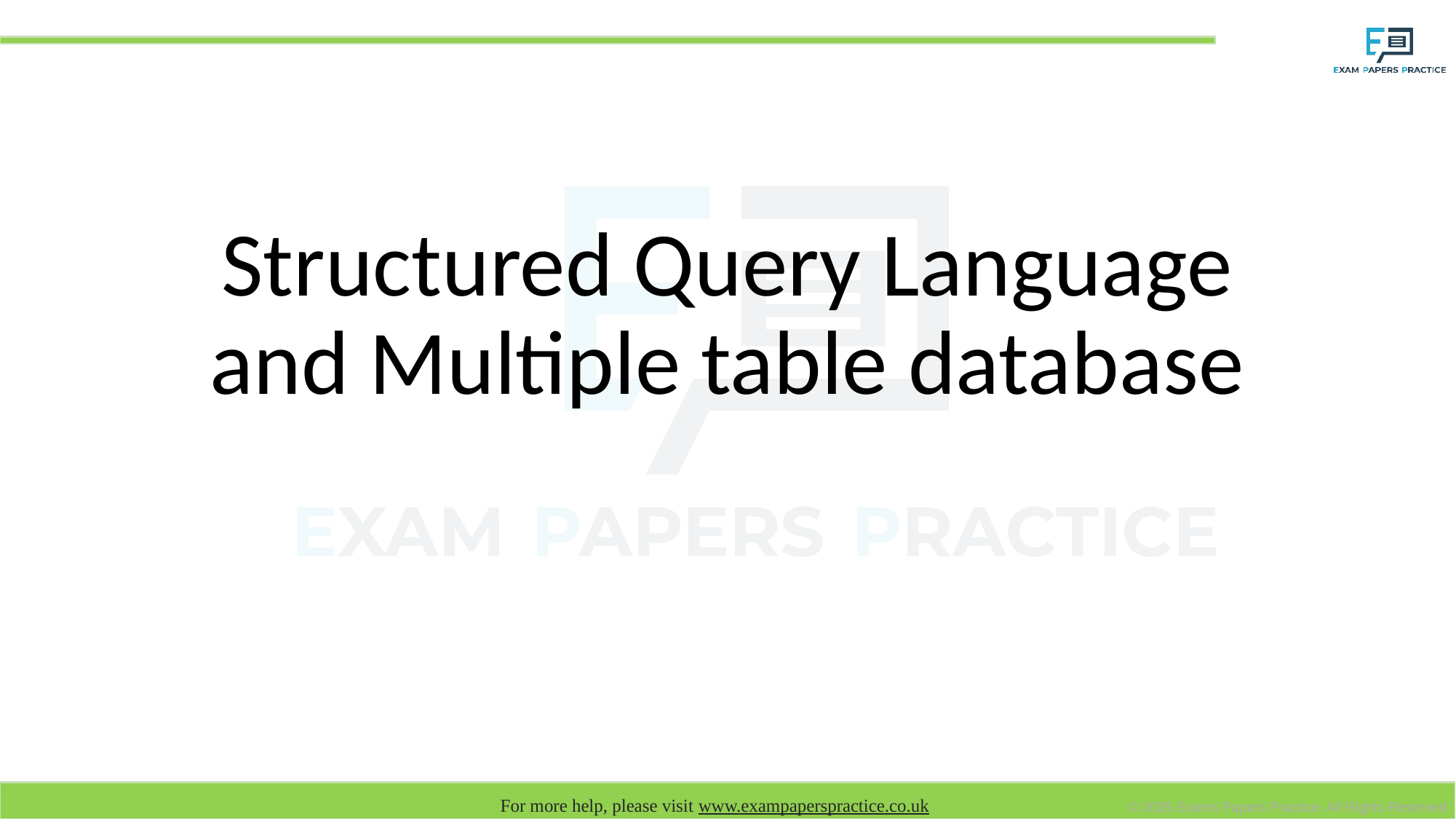

# Structured Query Language and Multiple table database